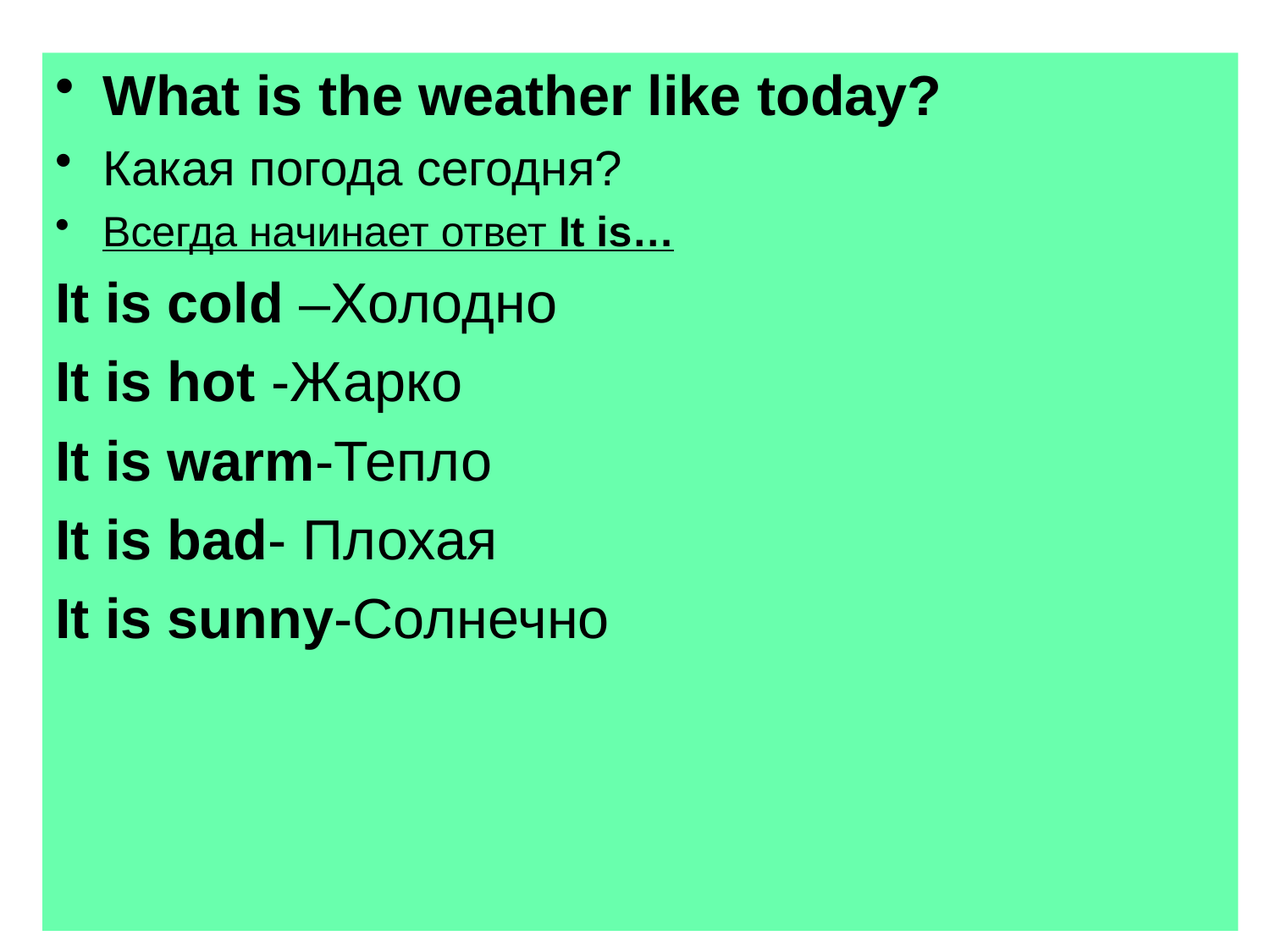

What is the weather like today?
Какая погода сегодня?
Всегда начинает ответ It is…
It is cold –Холодно
It is hot -Жарко
It is warm-Тепло
It is bad- Плохая
It is sunny-Солнечно